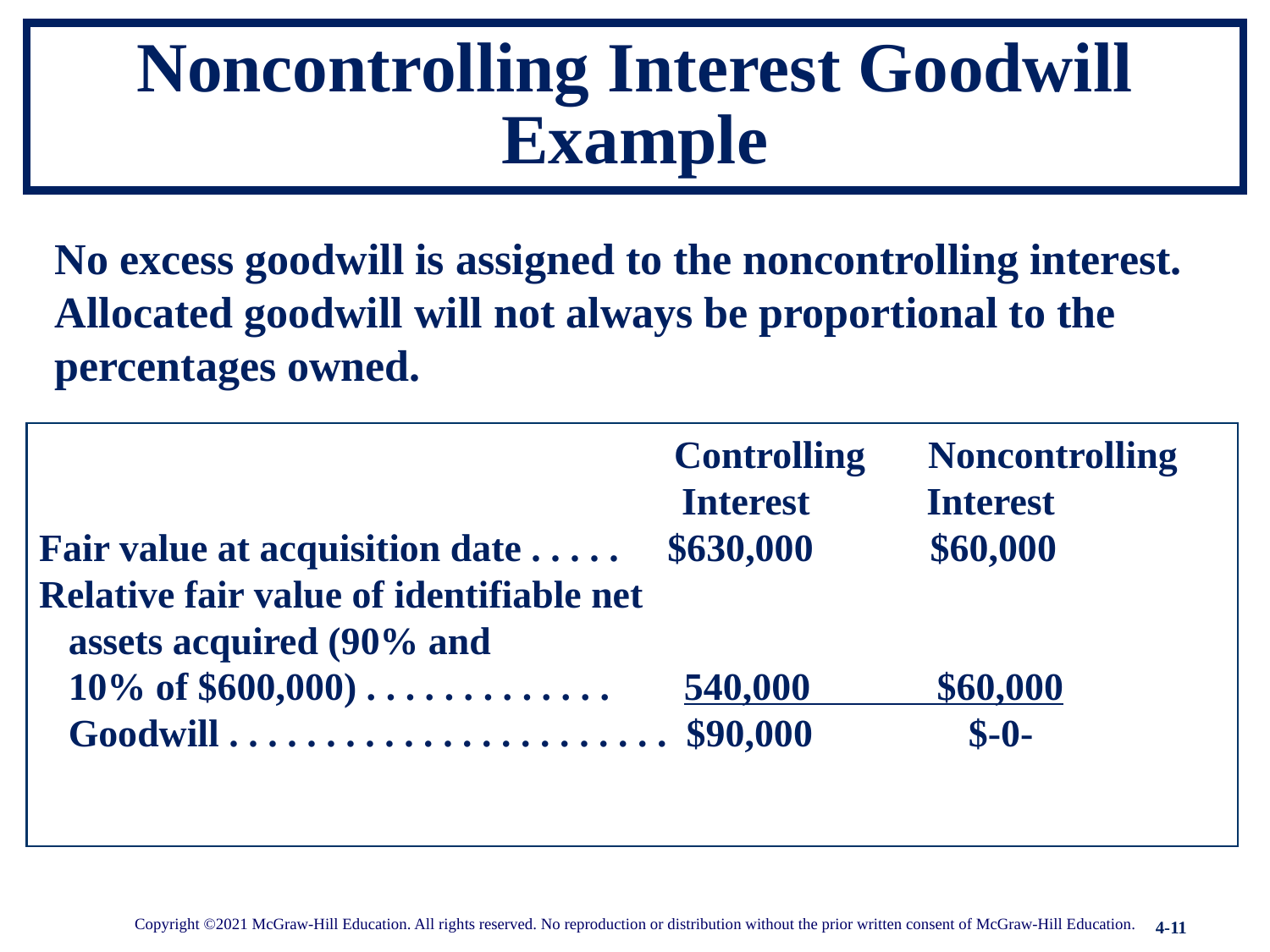

# Noncontrolling Interest Goodwill Example
No excess goodwill is assigned to the noncontrolling interest. Allocated goodwill will not always be proportional to the percentages owned.
					Controlling	Noncontrolling
                                                                  Interest            Interest
Fair value at acquisition date . . . . .     $630,000            $60,000
Relative fair value of identifiable net
   assets acquired (90% and
   10% of $600,000) . . . . . . . . . . . . .	 540,000             $60,000
   Goodwill . . . . . . . . . . . . . . . . . . . . . . .  $90,000                $-0-
Copyright ©2021 McGraw-Hill Education. All rights reserved. No reproduction or distribution without the prior written consent of McGraw-Hill Education.
4-11